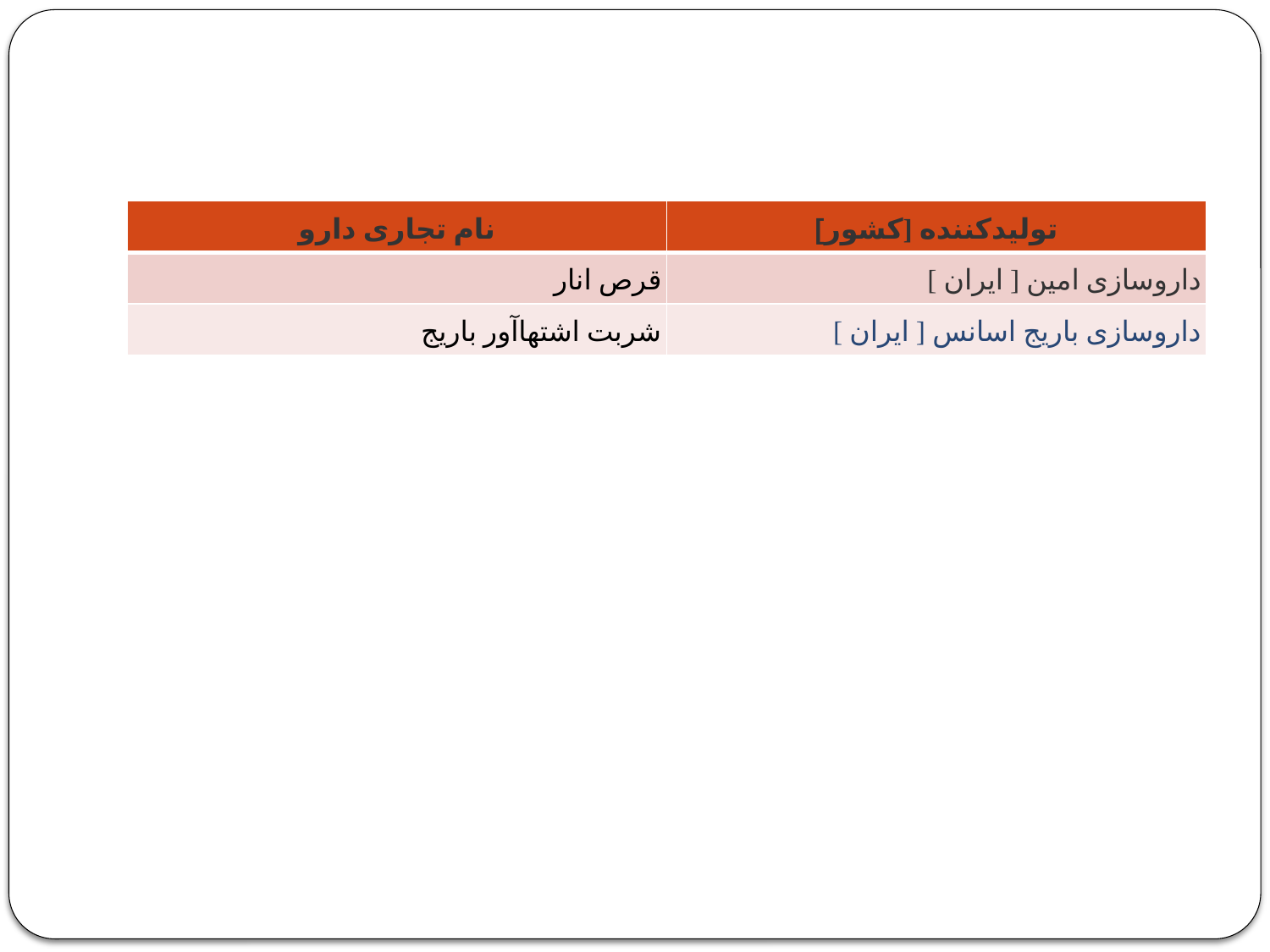

#
| نام تجاری دارو | تولیدکننده [کشور] |
| --- | --- |
| قرص انار | داروسازی امین [ ایران ] |
| شربت اشتهاآور باریج | داروسازی باریج اسانس [ ایران ] |